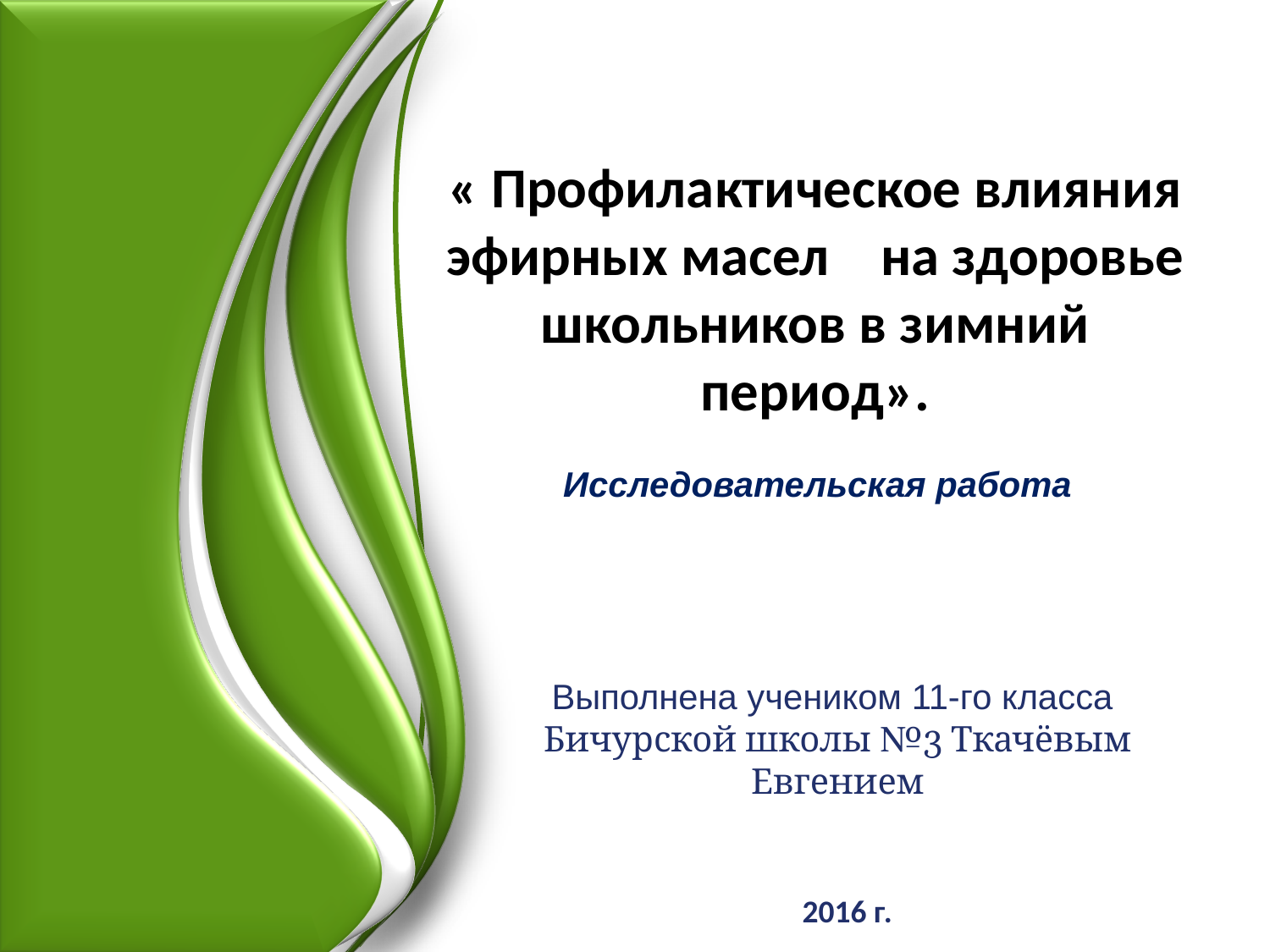

# « Профилактическое влияния эфирных масел    на здоровье школьников в зимний период».

Исследовательская работа

Выполнена учеником 11-го класса
Бичурской школы №3 Ткачёвым Евгением
2016 г.